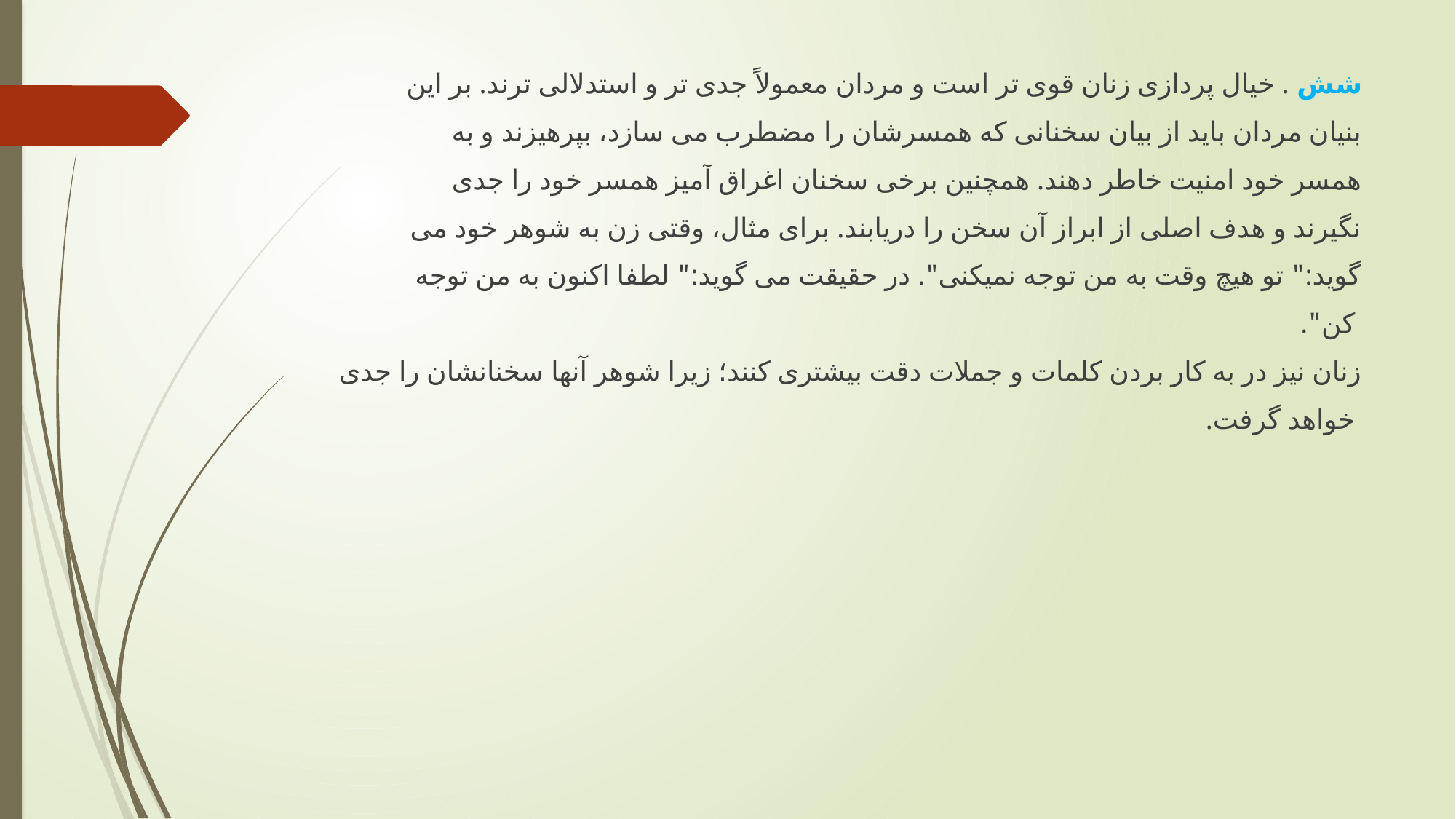

شش . خیال پردازی زنان قوی تر است و مردان معمولاً جدی تر و استدلالی ترند. بر این
بنیان مردان باید از بیان سخنانی که همسرشان را مضطرب می سازد، بپرهیزند و به
همسر خود امنیت خاطر دهند. همچنین برخی سخنان اغراق آمیز همسر خود را جدی
نگیرند و هدف اصلی از ابراز آن سخن را دریابند. برای مثال، وقتی زن به شوهر خود می
گوید:" تو هیچ وقت به من توجه نمیکنی". در حقیقت می گوید:" لطفا اکنون به من توجه
 کن".
زنان نیز در به کار بردن کلمات و جملات دقت بیشتری کنند؛ زیرا شوهر آنها سخنانشان را جدی
 خواهد گرفت.